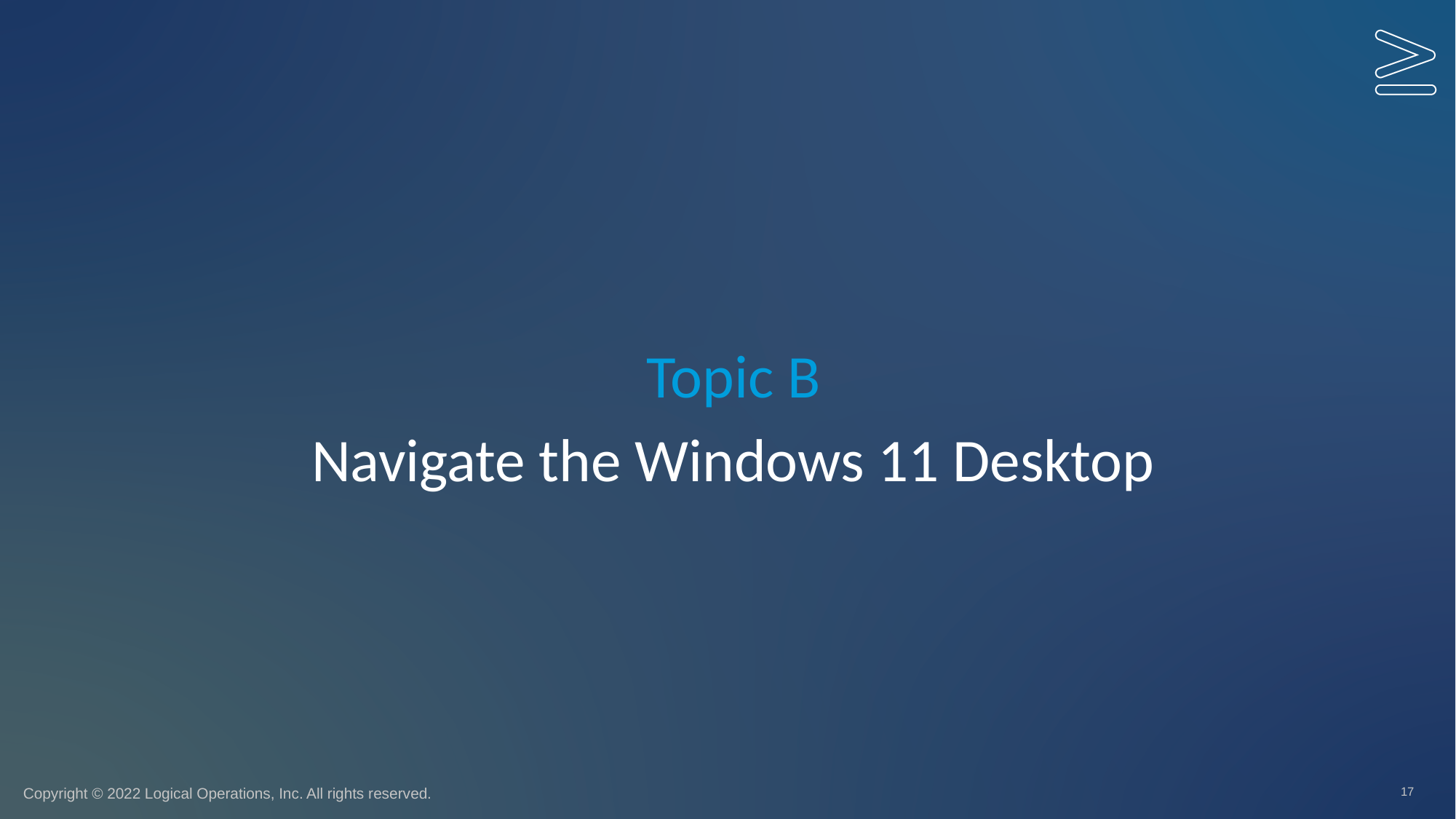

Topic B
# Navigate the Windows 11 Desktop
17